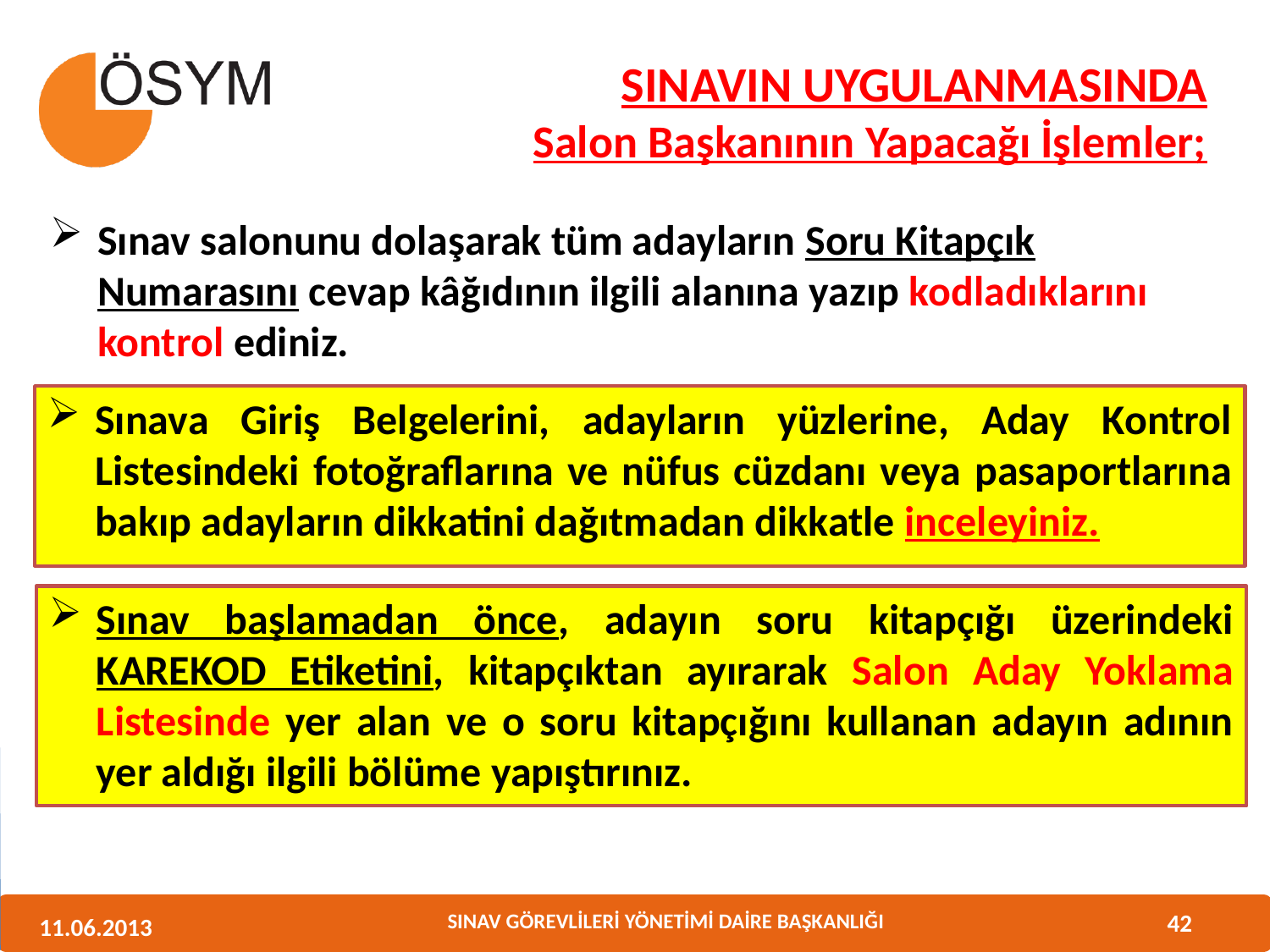

SINAVIN UYGULANMASINDA
Salon Başkanının Yapacağı İşlemler;
Sınav salonunu dolaşarak tüm adayların Soru Kitapçık Numarasını cevap kâğıdının ilgili alanına yazıp kodladıklarını kontrol ediniz.
Sınava Giriş Belgelerini, adayların yüzlerine, Aday Kontrol Listesindeki fotoğraflarına ve nüfus cüzdanı veya pasaportlarına bakıp adayların dikkatini dağıtmadan dikkatle inceleyiniz.
Sınav başlamadan önce, adayın soru kitapçığı üzerindeki KAREKOD Etiketini, kitapçıktan ayırarak Salon Aday Yoklama Listesinde yer alan ve o soru kitapçığını kullanan adayın adının yer aldığı ilgili bölüme yapıştırınız.
42
11.06.2013